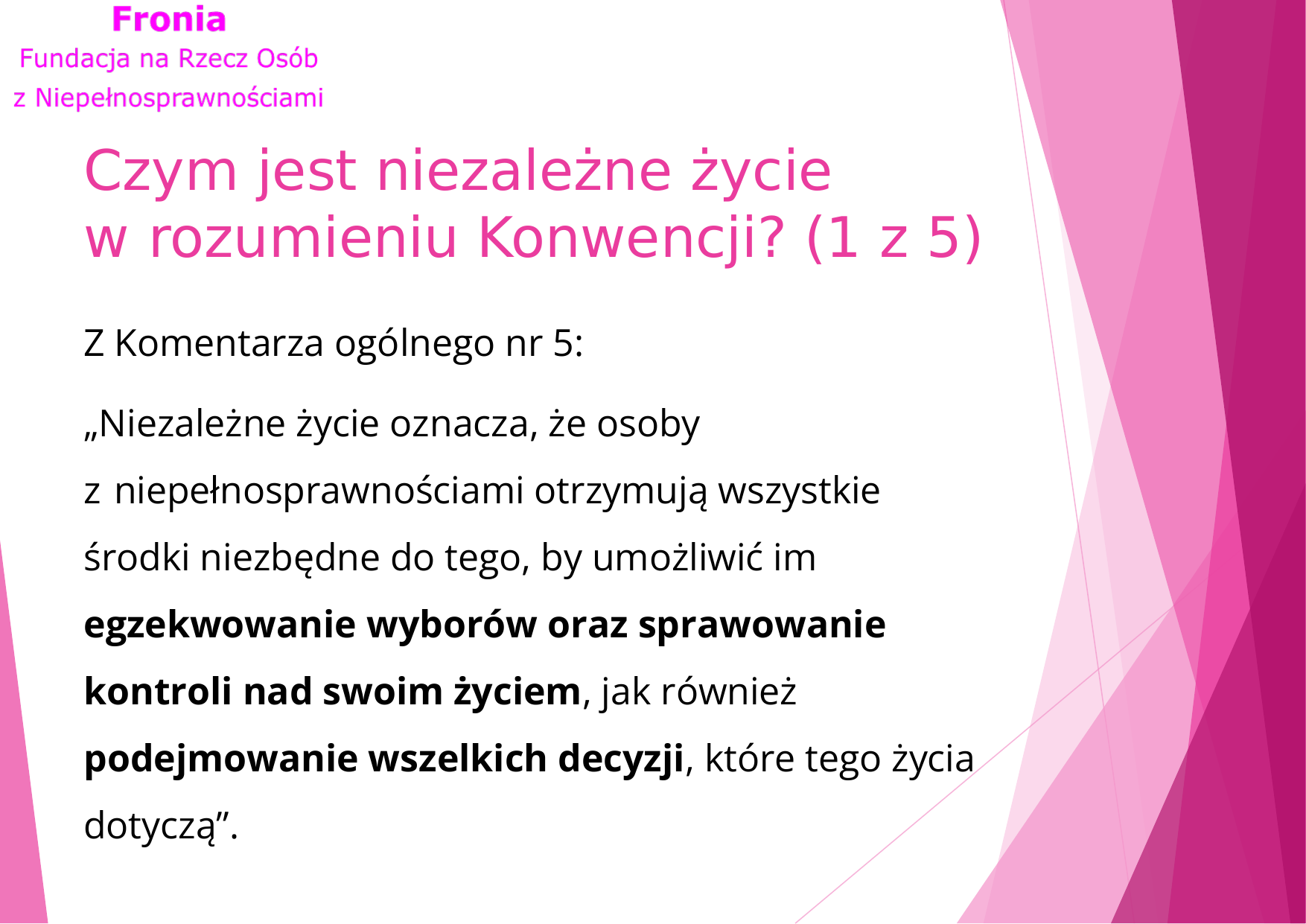

# Czym jest niezależne życie w rozumieniu Konwencji? (1 z 5)
Z Komentarza ogólnego nr 5:
„Niezależne życie oznacza, że osoby z niepełnosprawnościami otrzymują wszystkie środki niezbędne do tego, by umożliwić im egzekwowanie wyborów oraz sprawowanie kontroli nad swoim życiem, jak również podejmowanie wszelkich decyzji, które tego życia dotyczą”.